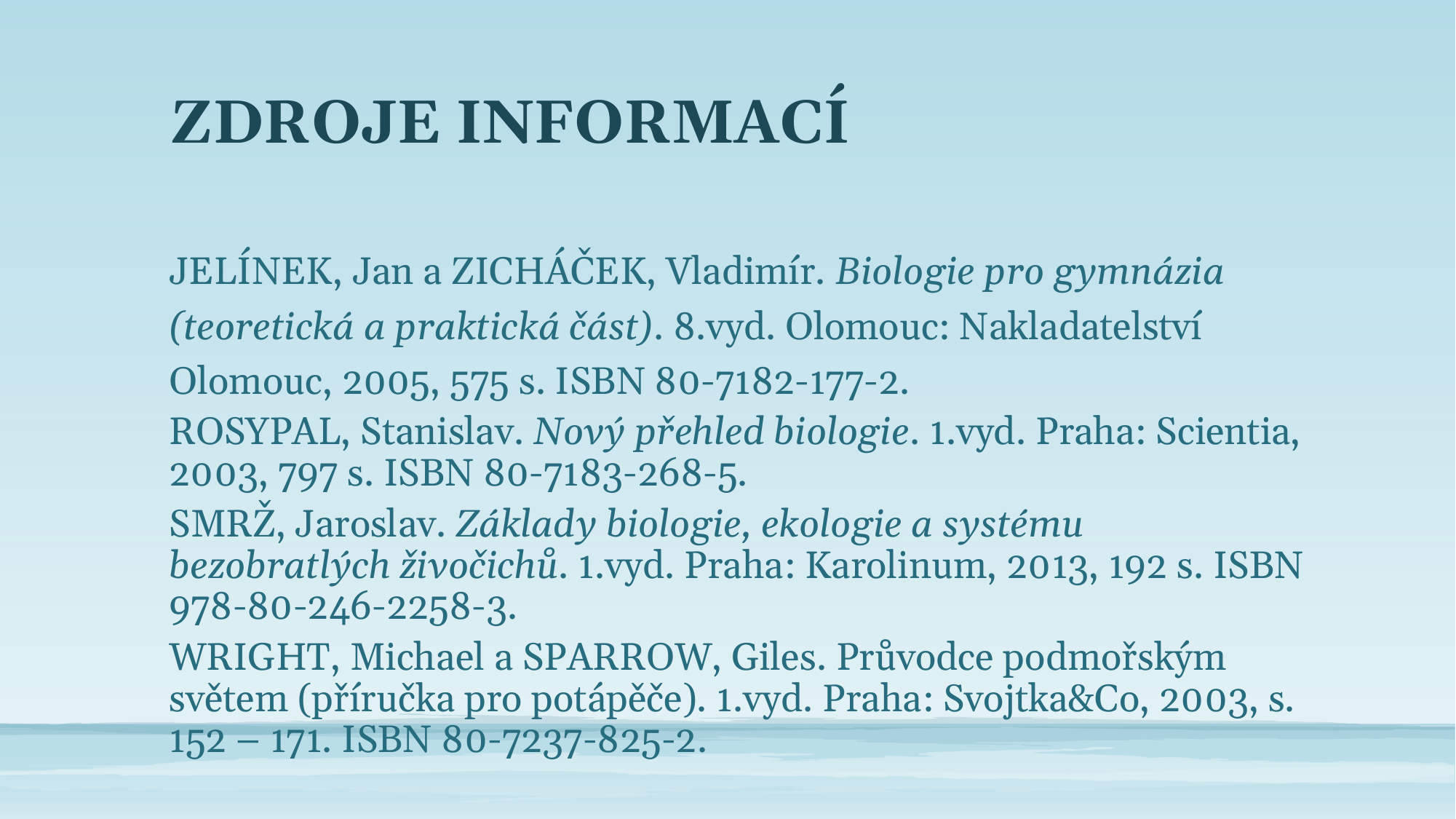

ZDROJE INFORMACÍ
JELÍNEK, Jan a ZICHÁČEK, Vladimír. Biologie pro gymnázia (teoretická a praktická část). 8.vyd. Olomouc: Nakladatelství Olomouc, 2005, 575 s. ISBN 80-7182-177-2.
ROSYPAL, Stanislav. Nový přehled biologie. 1.vyd. Praha: Scientia, 2003, 797 s. ISBN 80-7183-268-5.
SMRŽ, Jaroslav. Základy biologie, ekologie a systému bezobratlých živočichů. 1.vyd. Praha: Karolinum, 2013, 192 s. ISBN 978-80-246-2258-3.
WRIGHT, Michael a SPARROW, Giles. Průvodce podmořským světem (příručka pro potápěče). 1.vyd. Praha: Svojtka&Co, 2003, s. 152 – 171. ISBN 80-7237-825-2.

#